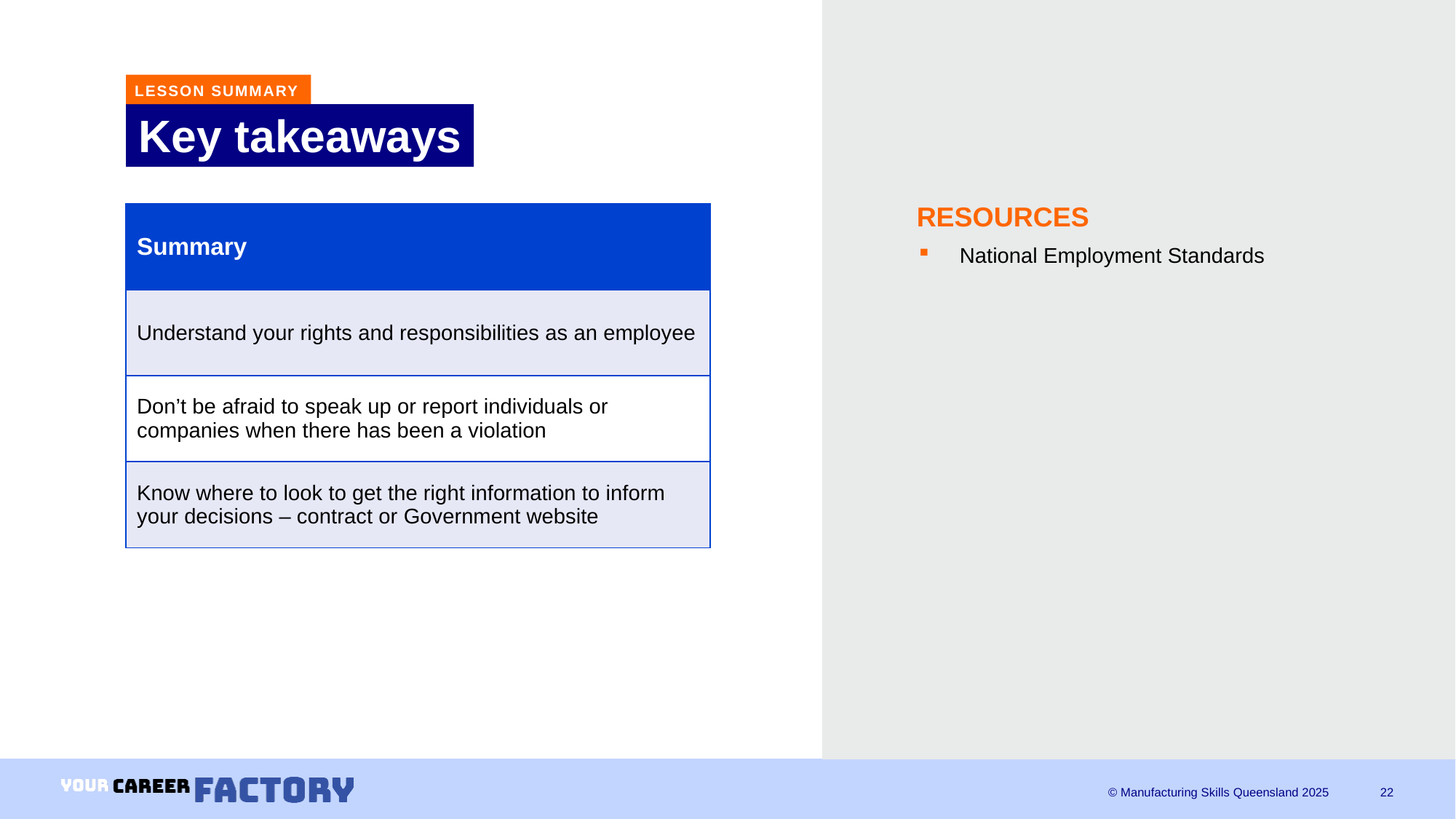

LESSON SUMMARY
# Key takeaways
RESOURCES
| Summary |
| --- |
| Understand your rights and responsibilities as an employee |
| Don’t be afraid to speak up or report individuals or companies when there has been a violation |
| Know where to look to get the right information to inform your decisions – contract or Government website |
National Employment Standards